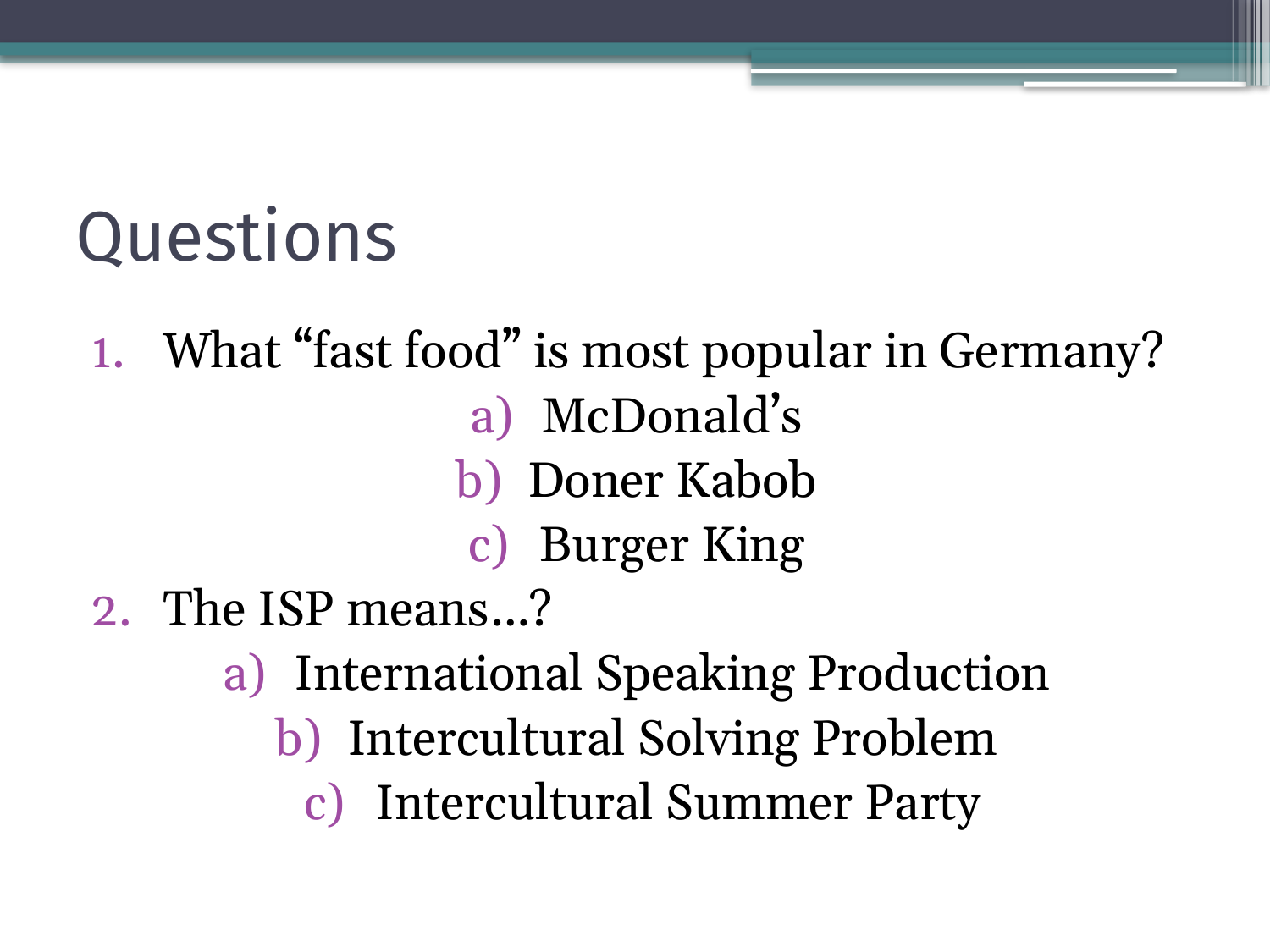

# Questions
What “fast food” is most popular in Germany?
McDonald’s
Doner Kabob
Burger King
The ISP means…?
International Speaking Production
Intercultural Solving Problem
Intercultural Summer Party